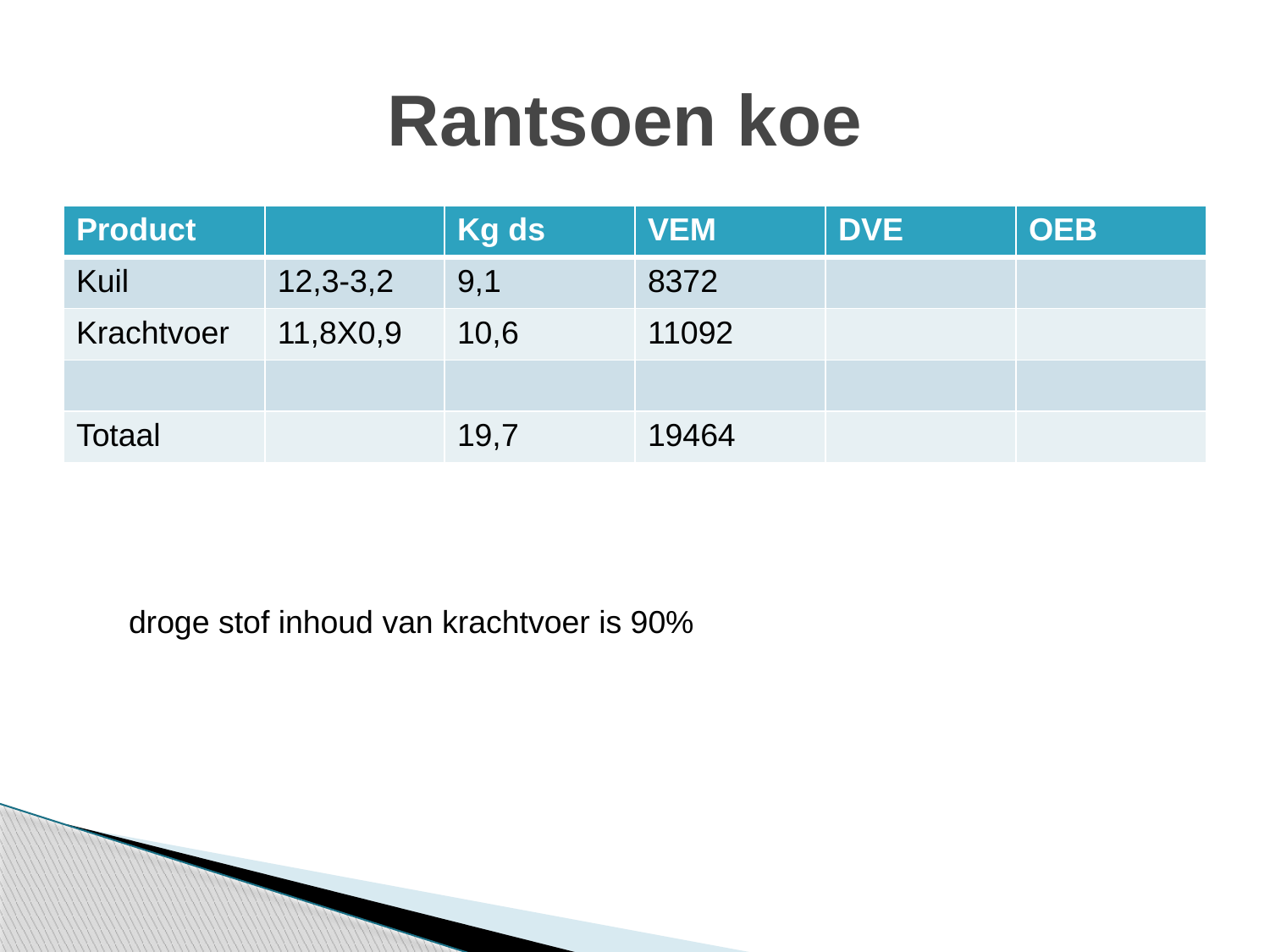

# Rantsoen koe
| Product |  | Kg ds | VEM | DVE | OEB |
| --- | --- | --- | --- | --- | --- |
| Kuil | 12,3-3,2 | 9,1 | 8372 |  |  |
| Krachtvoer | 11,8X0,9 | 10,6 | 11092 |  |  |
|  |  |  |  |  |  |
| Totaal |  | 19,7 | 19464 |  |  |
droge stof inhoud van krachtvoer is 90%